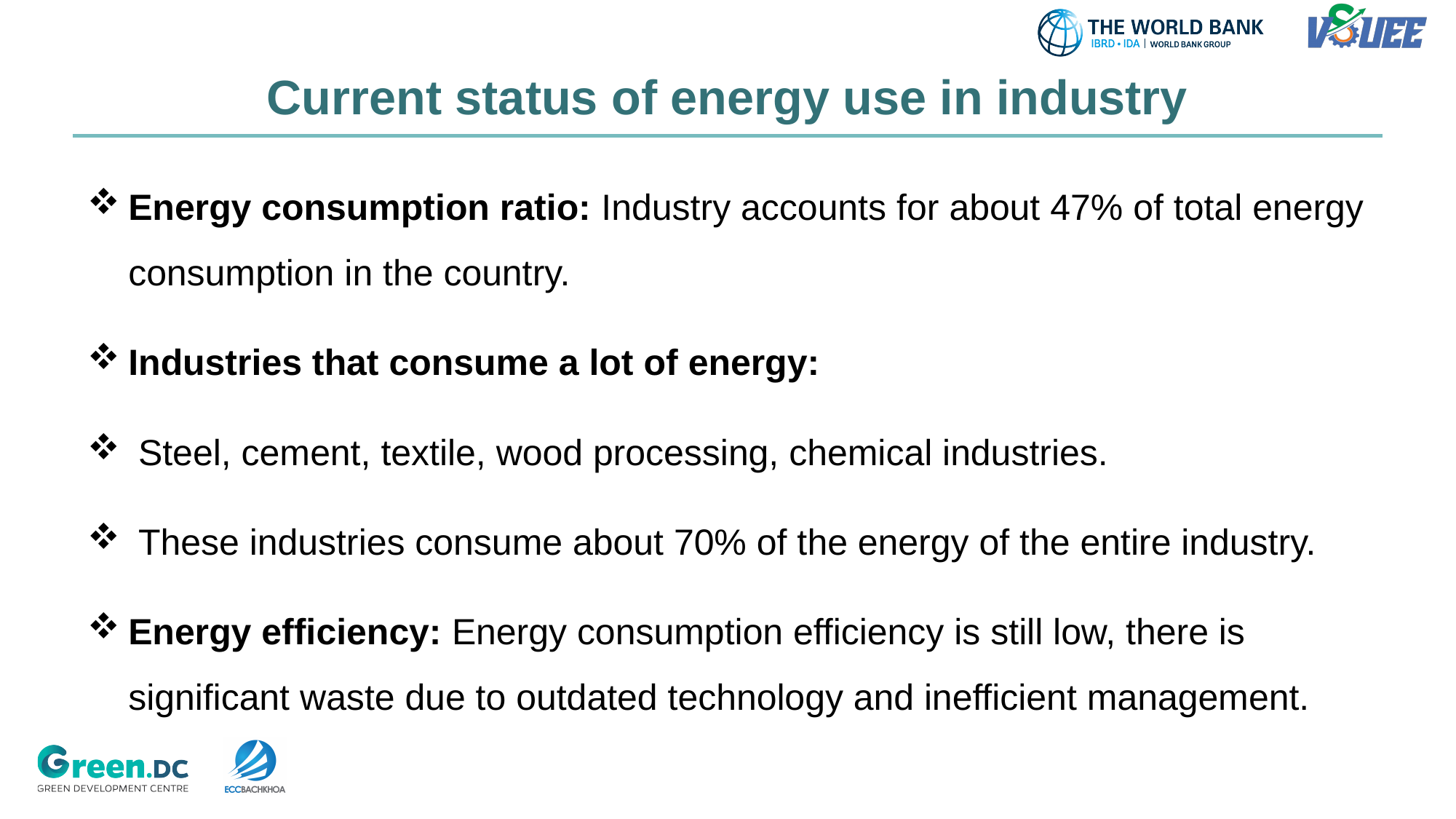

# Current status of energy use in industry
Energy consumption ratio: Industry accounts for about 47% of total energy consumption in the country.
Industries that consume a lot of energy:
 Steel, cement, textile, wood processing, chemical industries.
 These industries consume about 70% of the energy of the entire industry.
Energy efficiency: Energy consumption efficiency is still low, there is significant waste due to outdated technology and inefficient management.